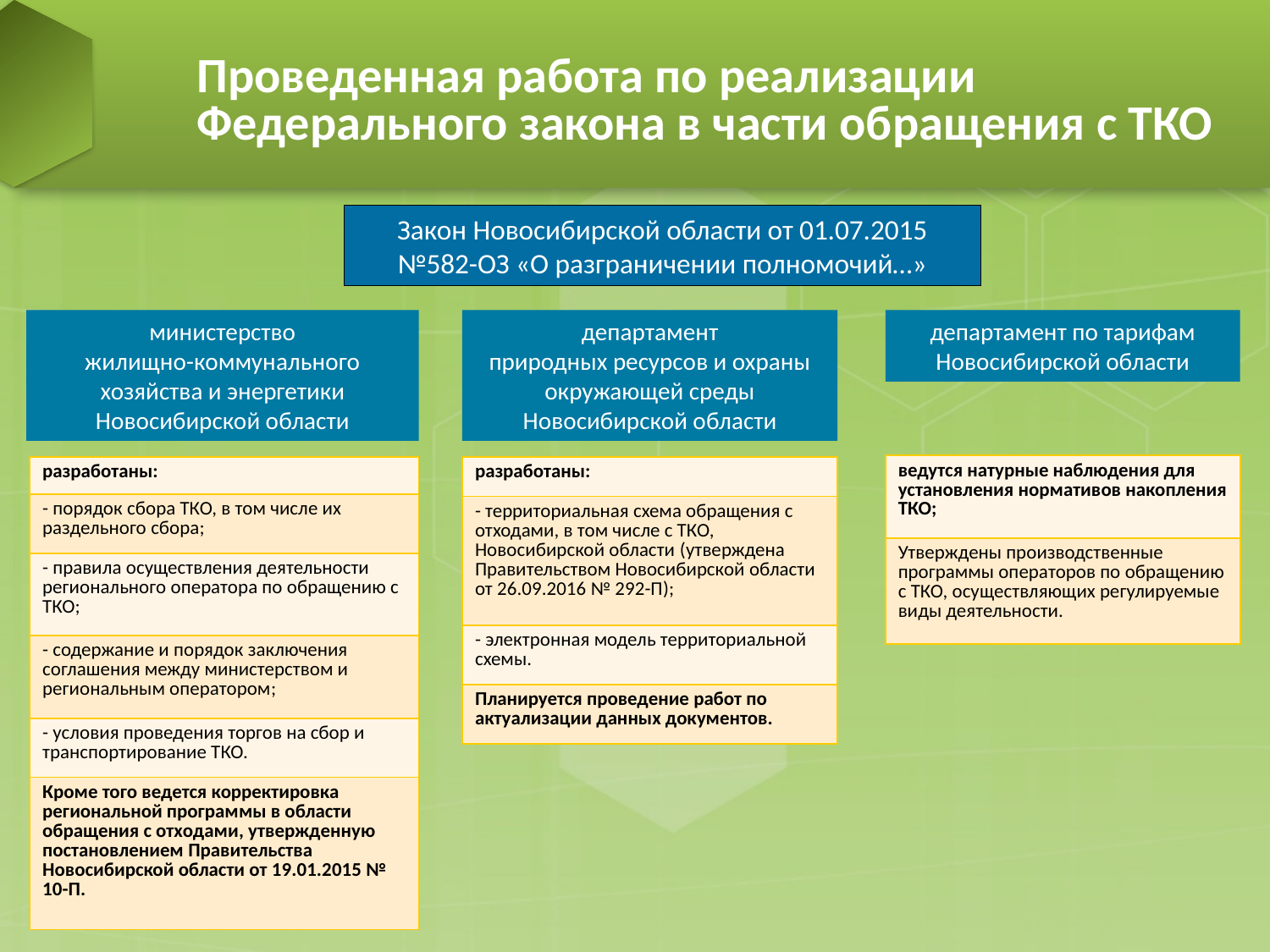

# Проведенная работа по реализации Федерального закона в части обращения с ТКО
Закон Новосибирской области от 01.07.2015 №582-ОЗ «О разграничении полномочий…»
министерство
жилищно-коммунального хозяйства и энергетики Новосибирской области
департамент
природных ресурсов и охраны окружающей среды Новосибирской области
департамент по тарифам Новосибирской области
| ведутся натурные наблюдения для установления нормативов накопления ТКО; |
| --- |
| Утверждены производственные программы операторов по обращению с ТКО, осуществляющих регулируемые виды деятельности. |
| разработаны: |
| --- |
| - территориальная схема обращения с отходами, в том числе с ТКО, Новосибирской области (утверждена Правительством Новосибирской области от 26.09.2016 № 292-П); |
| - электронная модель территориальной схемы. |
| Планируется проведение работ по актуализации данных документов. |
| разработаны: |
| --- |
| - порядок сбора ТКО, в том числе их раздельного сбора; |
| - правила осуществления деятельности регионального оператора по обращению с ТКО; |
| - содержание и порядок заключения соглашения между министерством и региональным оператором; |
| - условия проведения торгов на сбор и транспортирование ТКО. |
| Кроме того ведется корректировка региональной программы в области обращения с отходами, утвержденную постановлением Правительства Новосибирской области от 19.01.2015 № 10-П. |